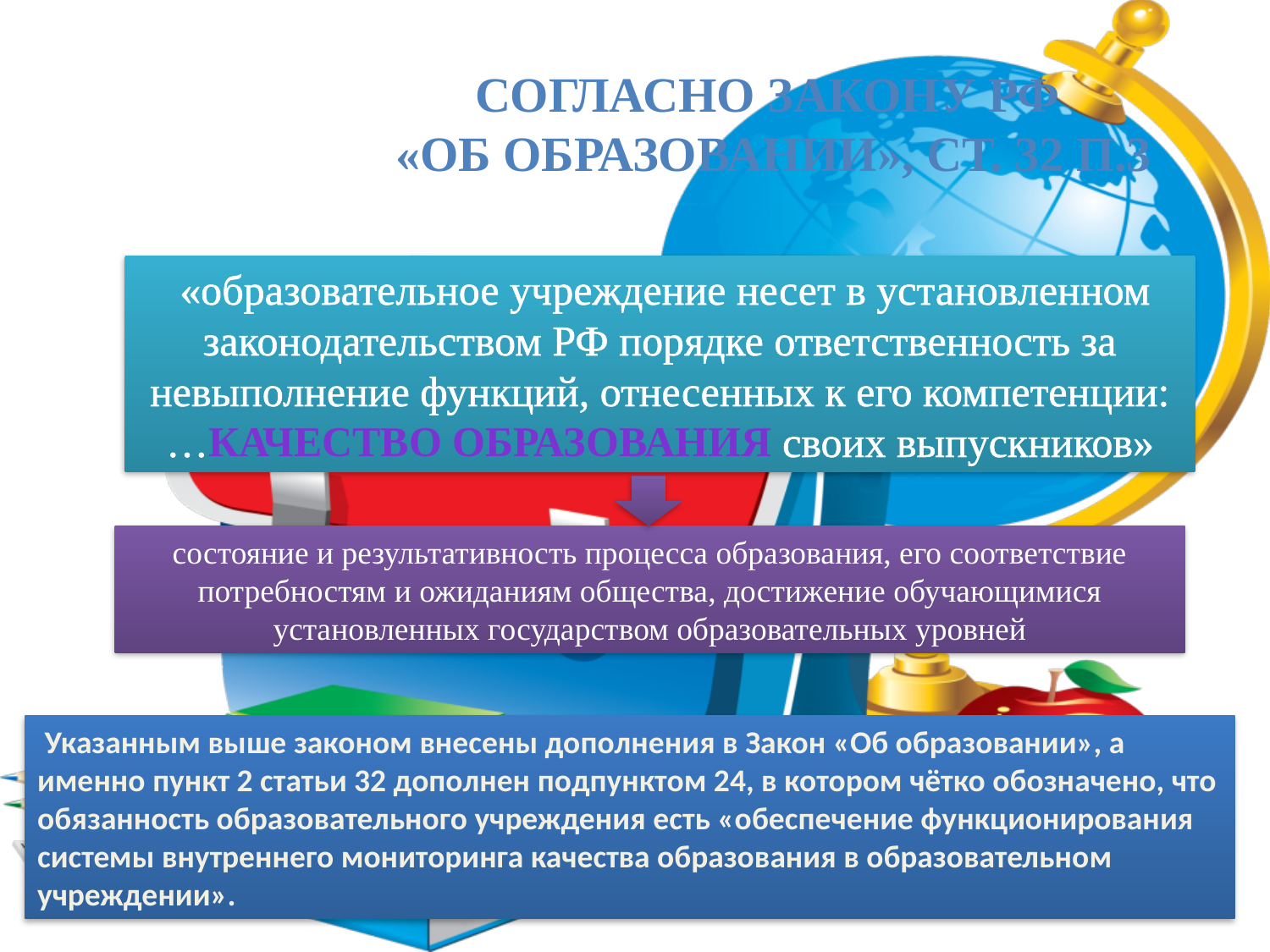

Согласно Закону РФ
 «Об образовании», ст. 32 п.3
 «образовательное учреждение несет в установленном законодательством РФ порядке ответственность за невыполнение функций, отнесенных к его компетенции: …качество образования своих выпускников»

состояние и результативность процесса образования, его соответствие потребностям и ожиданиям общества, достижение обучающимися установленных государством образовательных уровней
 Указанным выше законом внесены дополнения в Закон «Об образовании», а именно пункт 2 статьи 32 дополнен подпунктом 24, в котором чётко обозначено, что обязанность образовательного учреждения есть «обеспечение функционирования системы внутреннего мониторинга качества образования в образовательном учреждении».